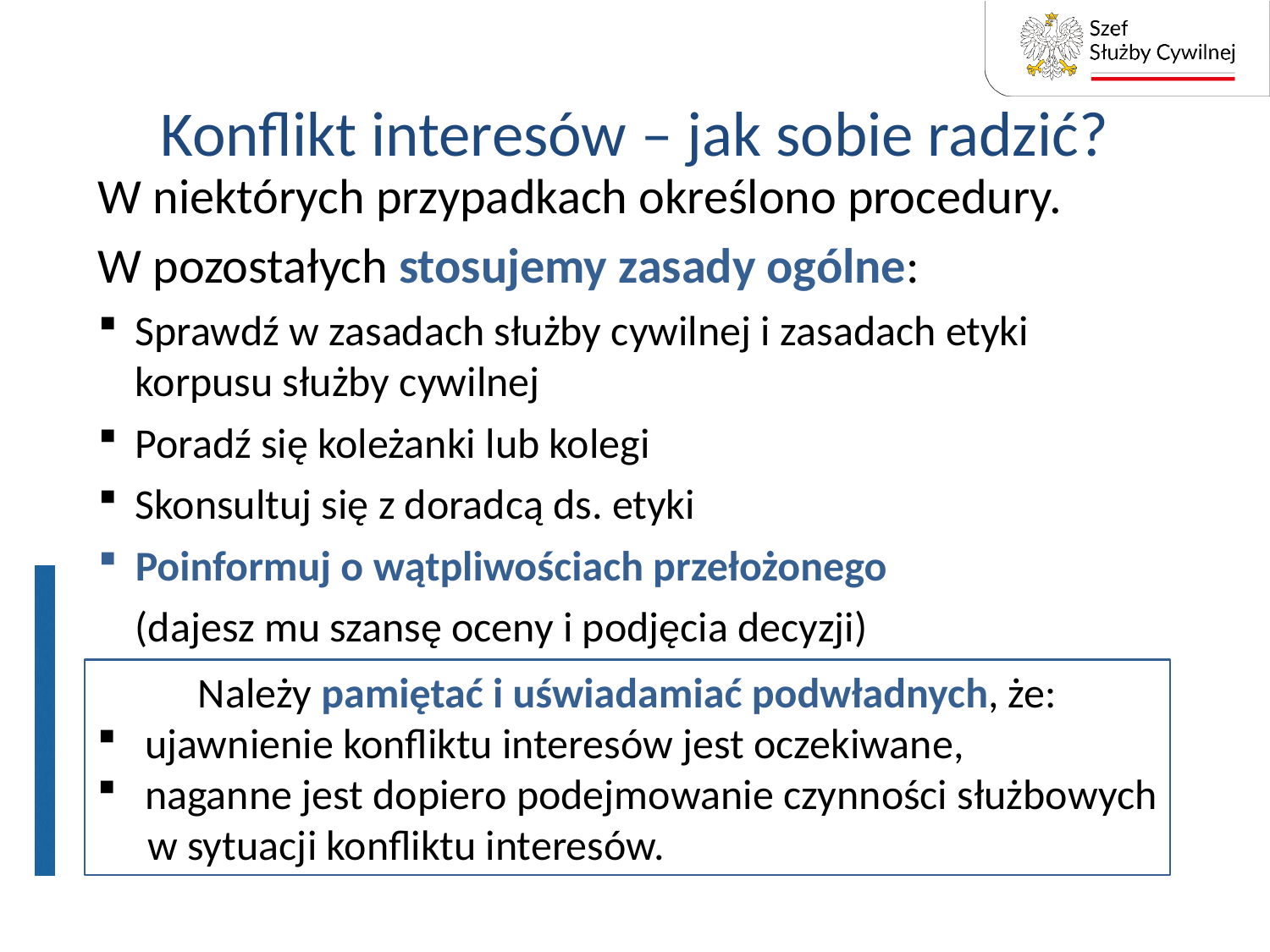

# Konflikt interesów – jak sobie radzić?
W niektórych przypadkach określono procedury.
W pozostałych stosujemy zasady ogólne:
Sprawdź w zasadach służby cywilnej i zasadach etyki korpusu służby cywilnej
Poradź się koleżanki lub kolegi
Skonsultuj się z doradcą ds. etyki
Poinformuj o wątpliwościach przełożonego
	(dajesz mu szansę oceny i podjęcia decyzji)
Należy pamiętać i uświadamiać podwładnych, że:
ujawnienie konfliktu interesów jest oczekiwane,
naganne jest dopiero podejmowanie czynności służbowych
w sytuacji konfliktu interesów.